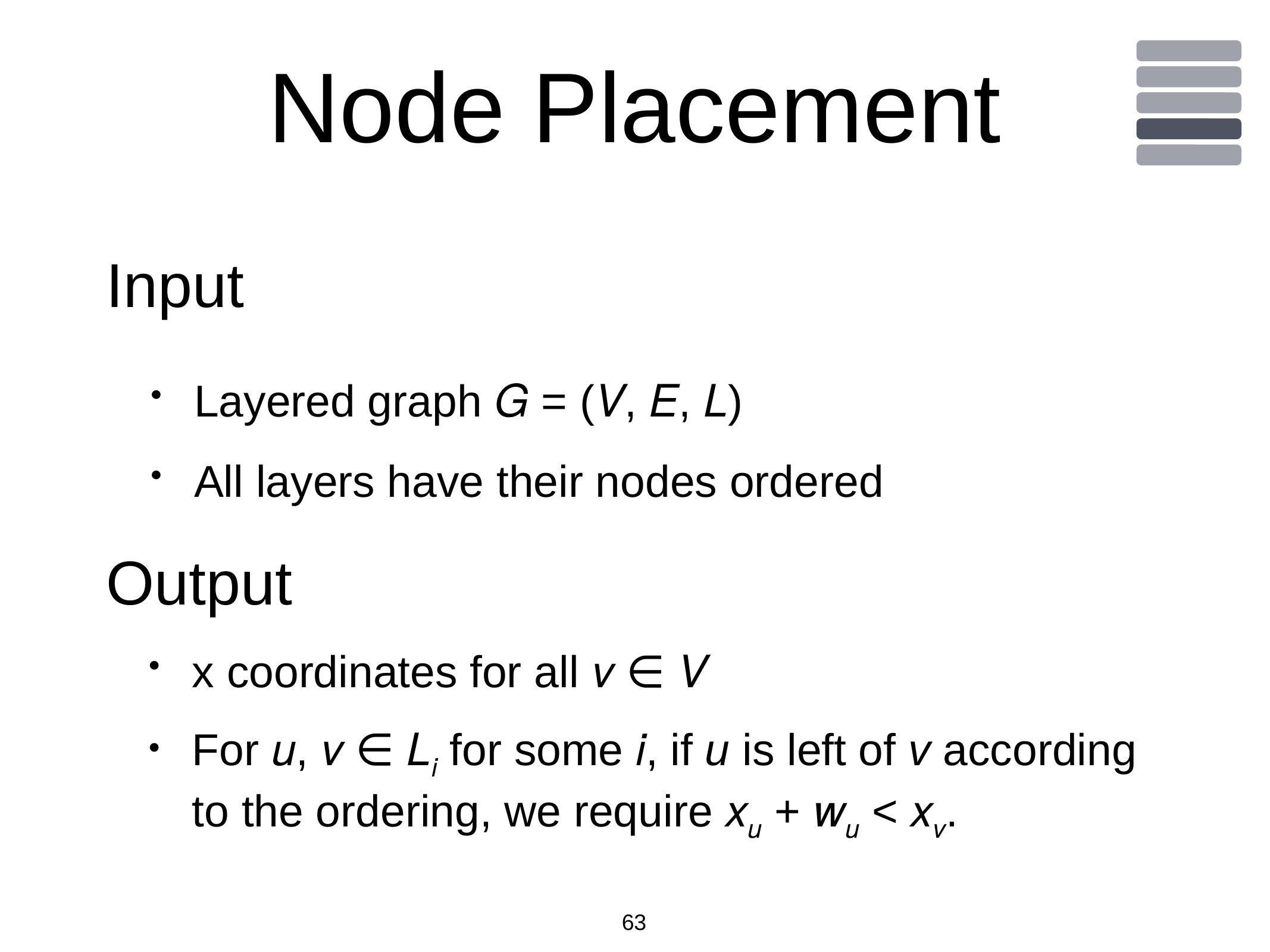

# Node Placement
Input
Layered graph G = (V, E, L)
All layers have their nodes ordered
Output
x coordinates for all v ∈ V
For u, v ∈ Li for some i, if u is left of v according
to the ordering, we require xu + wu < xv.
63